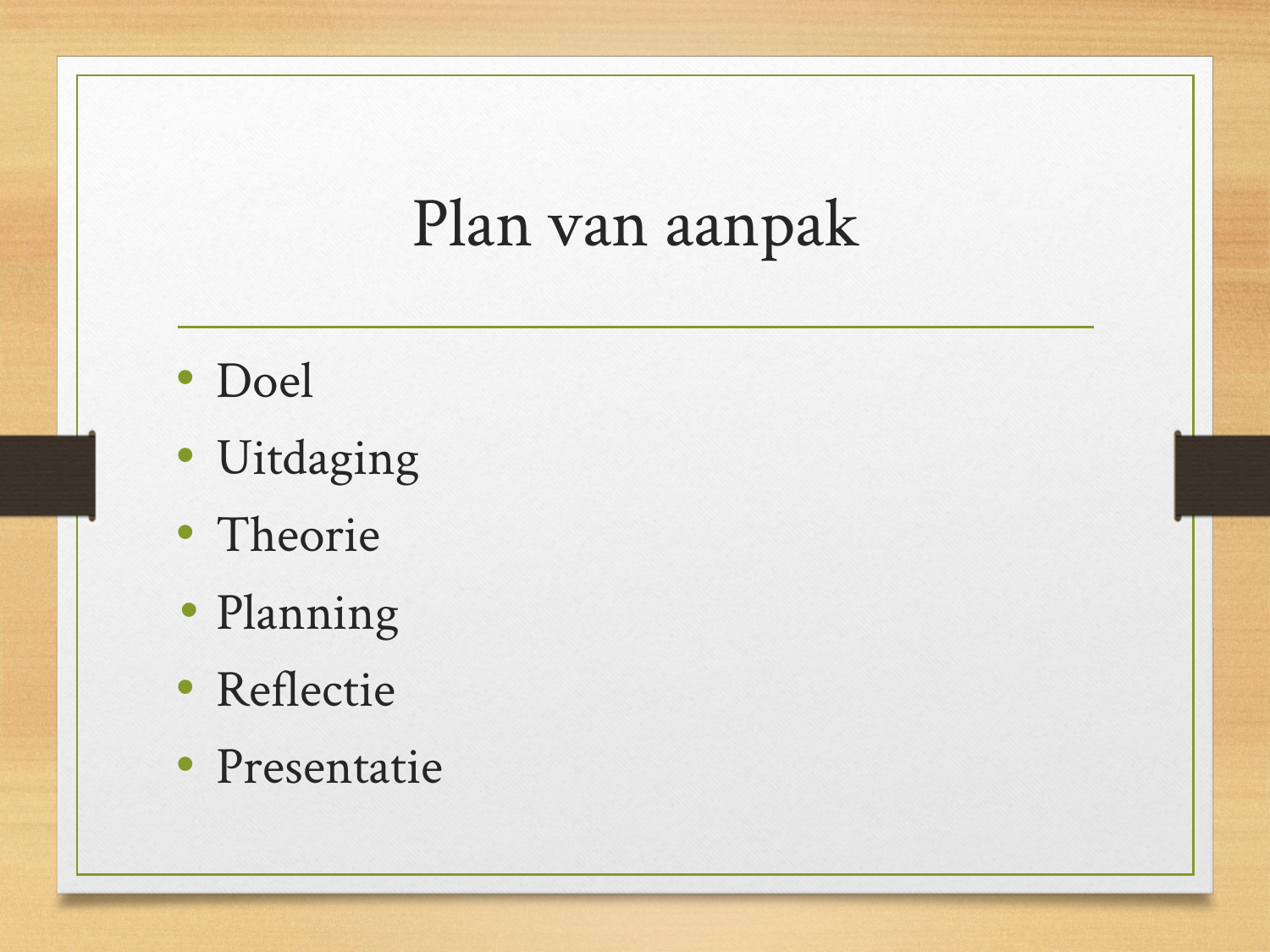

# Plan van aanpak
Doel
Uitdaging
Theorie
Planning
Reflectie
Presentatie